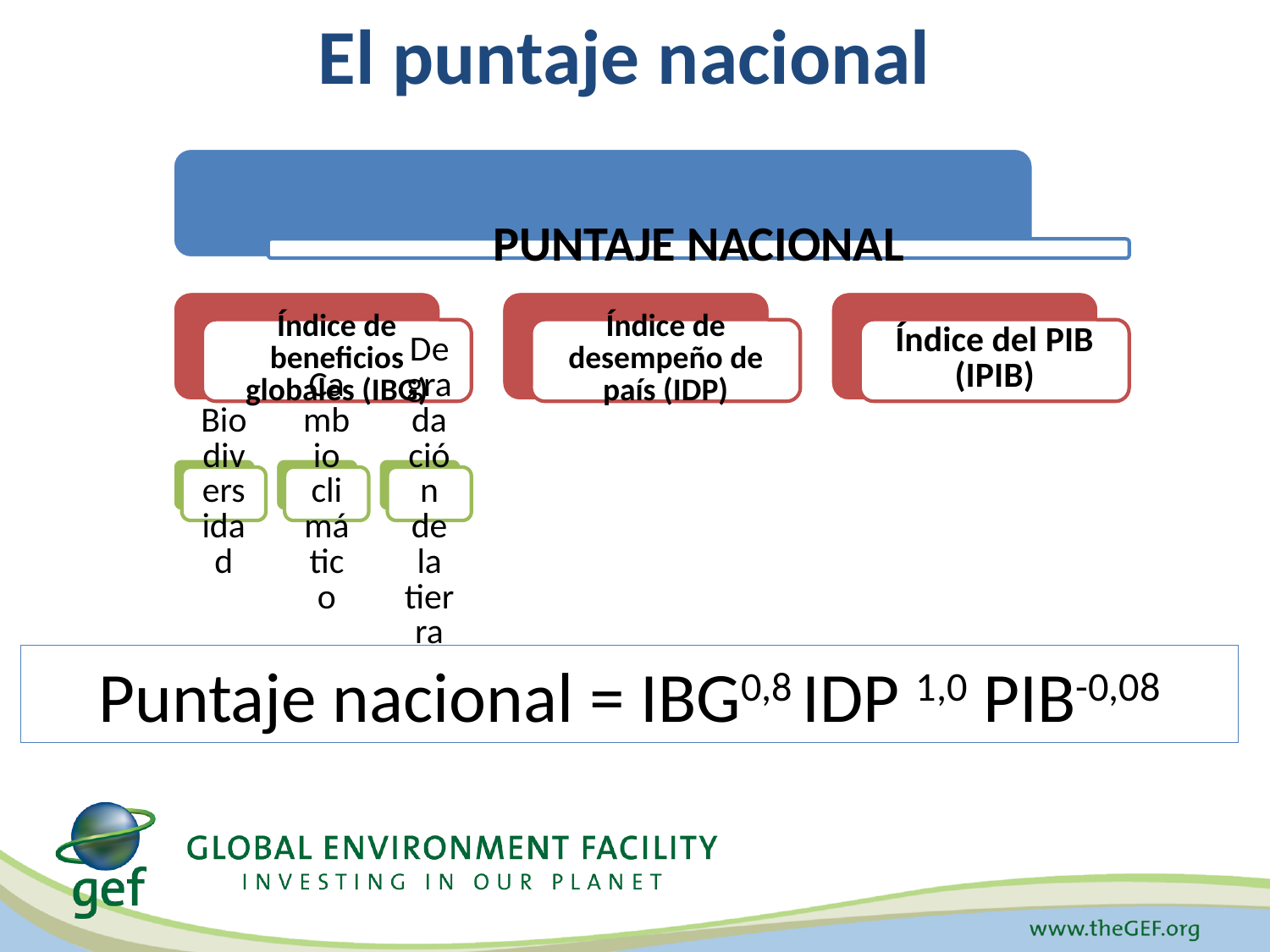

# El puntaje nacional
PUNTAJE NACIONAL
Índice de desempeño de país (IDP)
Índice del PIB (IPIB)
Biodiversidad
Puntaje nacional = IBG0,8 IDP 1,0 PIB-0,08